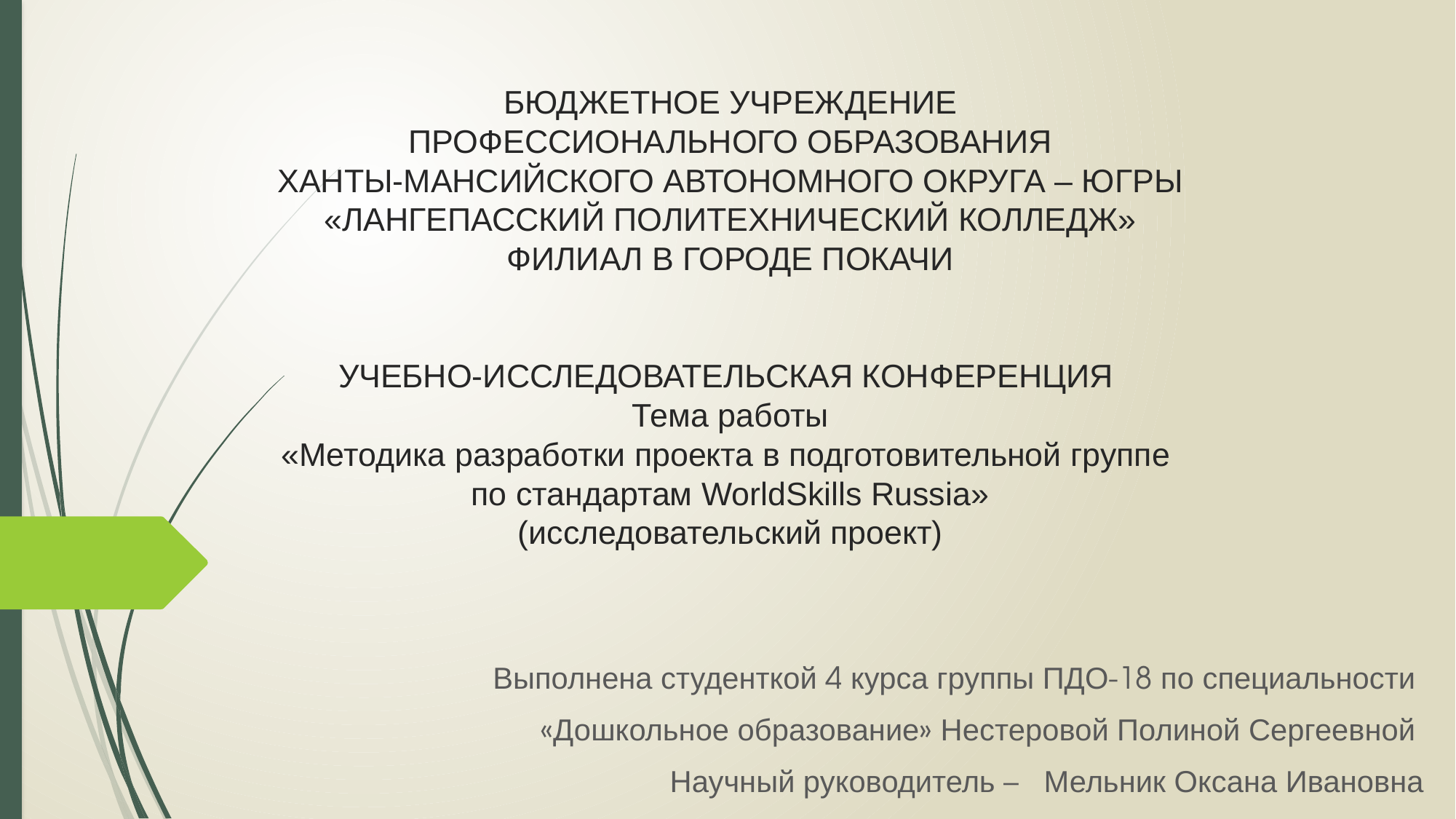

# БЮДЖЕТНОЕ УЧРЕЖДЕНИЕ ПРОФЕССИОНАЛЬНОГО ОБРАЗОВАНИЯ ХАНТЫ-МАНСИЙСКОГО АВТОНОМНОГО ОКРУГА – ЮГРЫ «ЛАНГЕПАССКИЙ ПОЛИТЕХНИЧЕСКИЙ КОЛЛЕДЖ» ФИЛИАЛ В ГОРОДЕ ПОКАЧИ УЧЕБНО-ИССЛЕДОВАТЕЛЬСКАЯ КОНФЕРЕНЦИЯ Тема работы «Методика разработки проекта в подготовительной группе по стандартам WorldSkills Russia» (исследовательский проект)
Выполнена студенткой 4 курса группы ПДО-18 по специальности
«Дошкольное образование» Нестеровой Полиной Сергеевной
Научный руководитель –   Мельник Оксана Ивановна